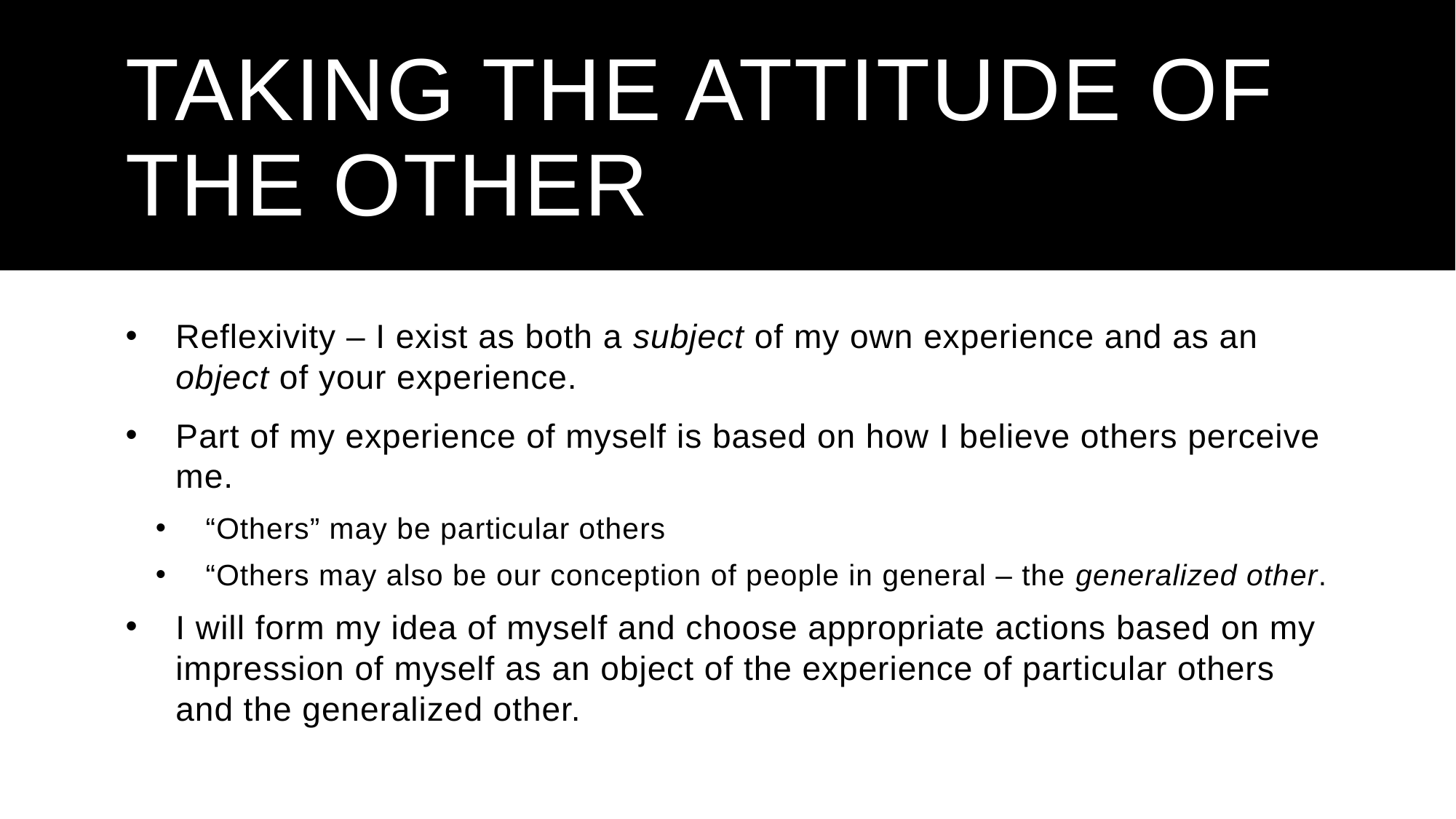

# Taking the attitude of the other
Reflexivity – I exist as both a subject of my own experience and as an object of your experience.
Part of my experience of myself is based on how I believe others perceive me.
“Others” may be particular others
“Others may also be our conception of people in general – the generalized other.
I will form my idea of myself and choose appropriate actions based on my impression of myself as an object of the experience of particular others and the generalized other.